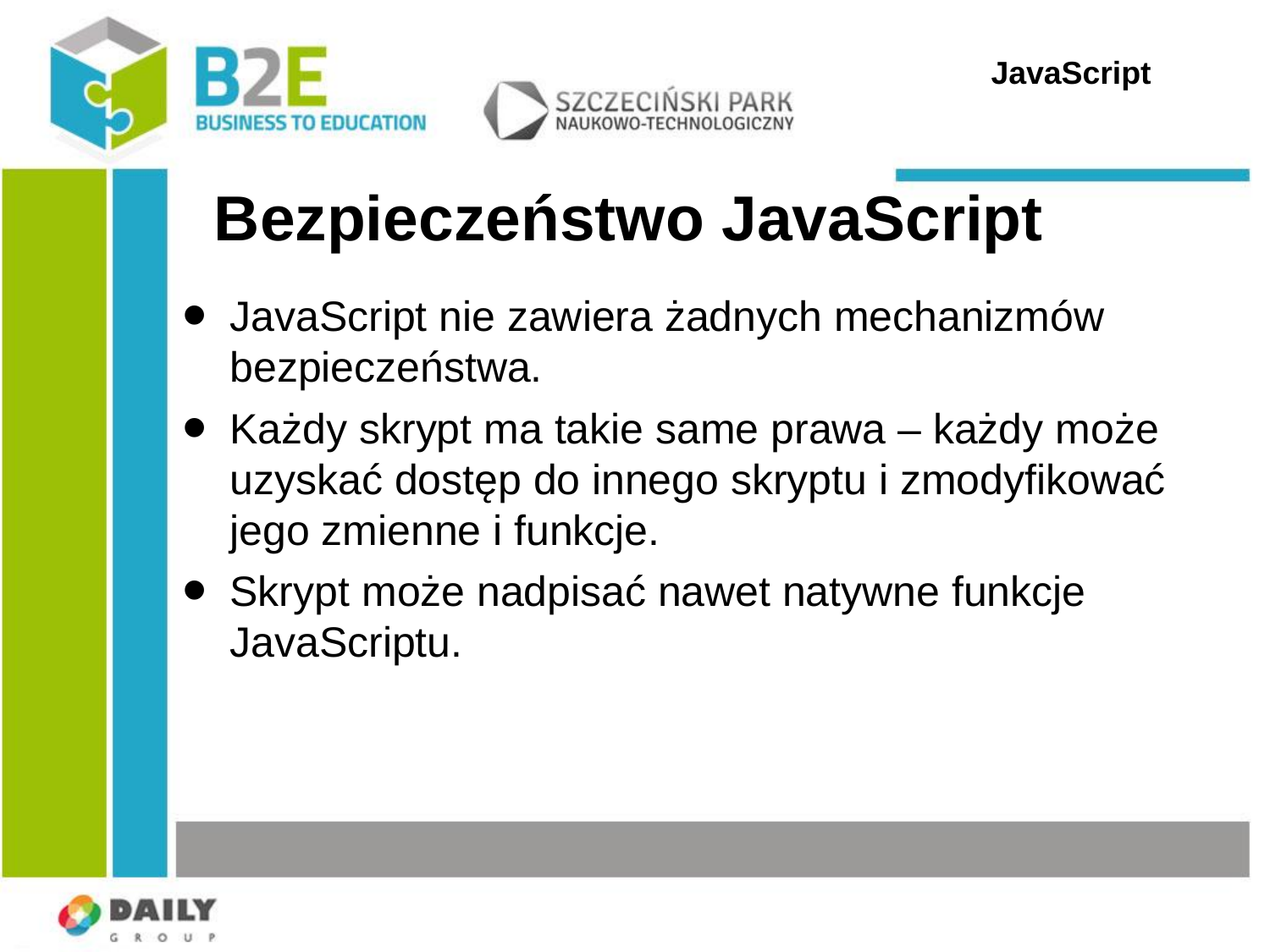

JavaScript
Bezpieczeństwo JavaScript
JavaScript nie zawiera żadnych mechanizmów bezpieczeństwa.
Każdy skrypt ma takie same prawa – każdy może uzyskać dostęp do innego skryptu i zmodyfikować jego zmienne i funkcje.
Skrypt może nadpisać nawet natywne funkcje JavaScriptu.